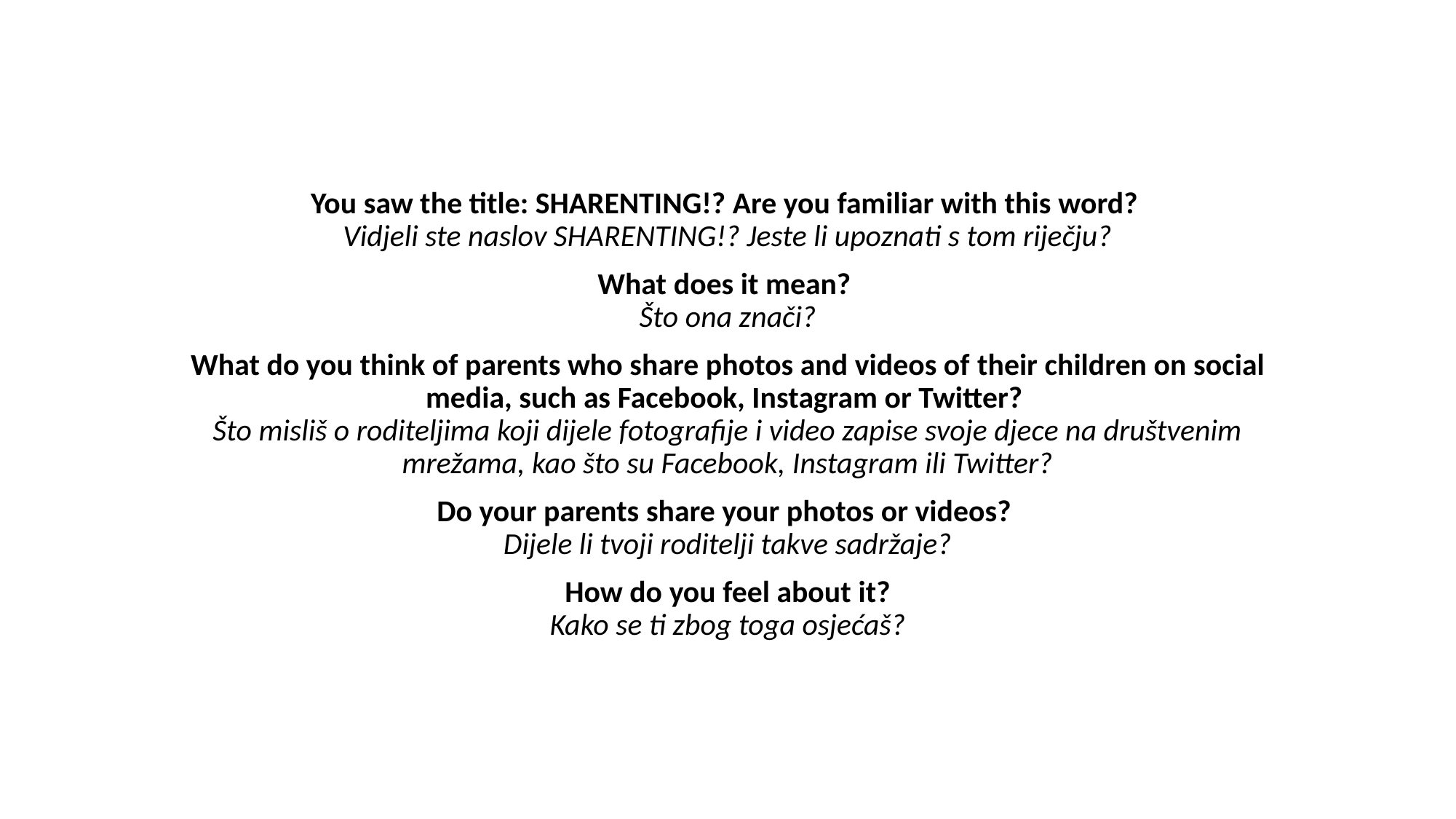

You saw the title: SHARENTING!? Are you familiar with this word?
Vidjeli ste naslov SHARENTING!? Jeste li upoznati s tom riječju?
What does it mean?
Što ona znači?
What do you think of parents who share photos and videos of their children on social media, such as Facebook, Instagram or Twitter?
Što misliš o roditeljima koji dijele fotografije i video zapise svoje djece na društvenim mrežama, kao što su Facebook, Instagram ili Twitter?
Do your parents share your photos or videos?
Dijele li tvoji roditelji takve sadržaje?
How do you feel about it?
Kako se ti zbog toga osjećaš?